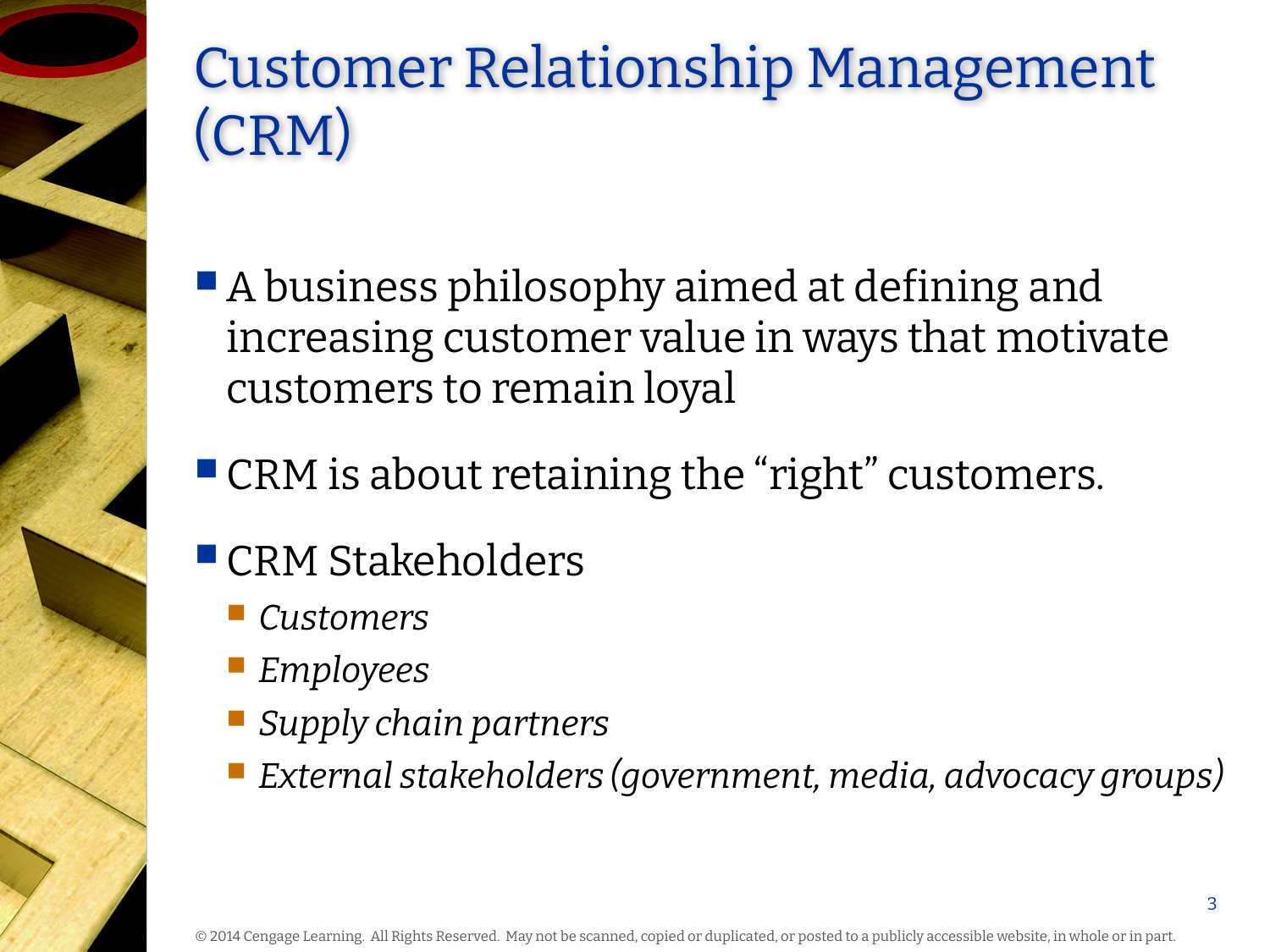

# Customer Relationship Management (CRM)

A business philosophy aimed at defining and increasing customer value in ways that motivate customers to remain loyal
CRM is about retaining the “right” customers.
CRM Stakeholders
Customers
Employees
Supply chain partners
External stakeholders (government, media, advocacy groups)
3